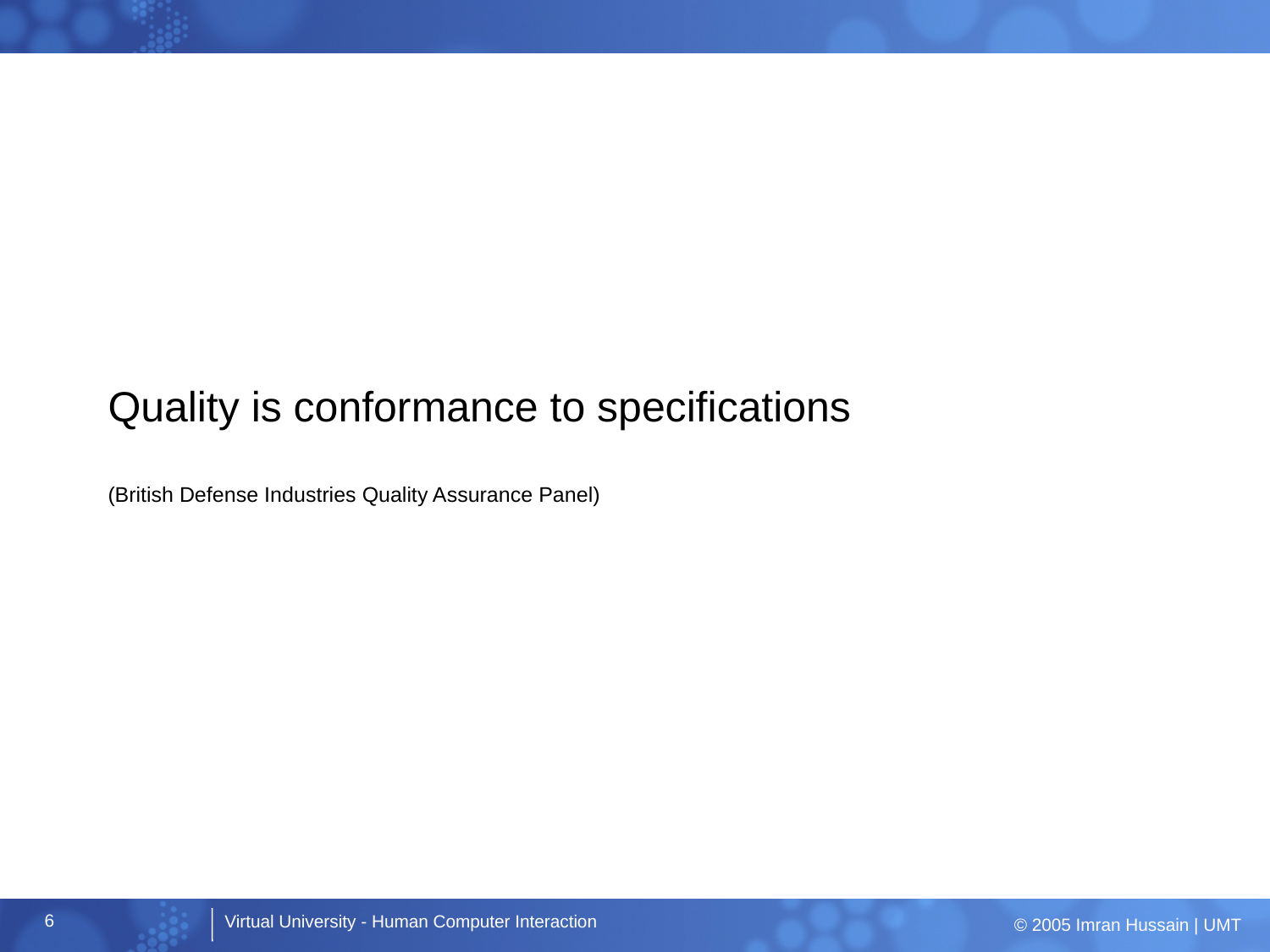

# Quality is conformance to specifications (British Defense Industries Quality Assurance Panel)